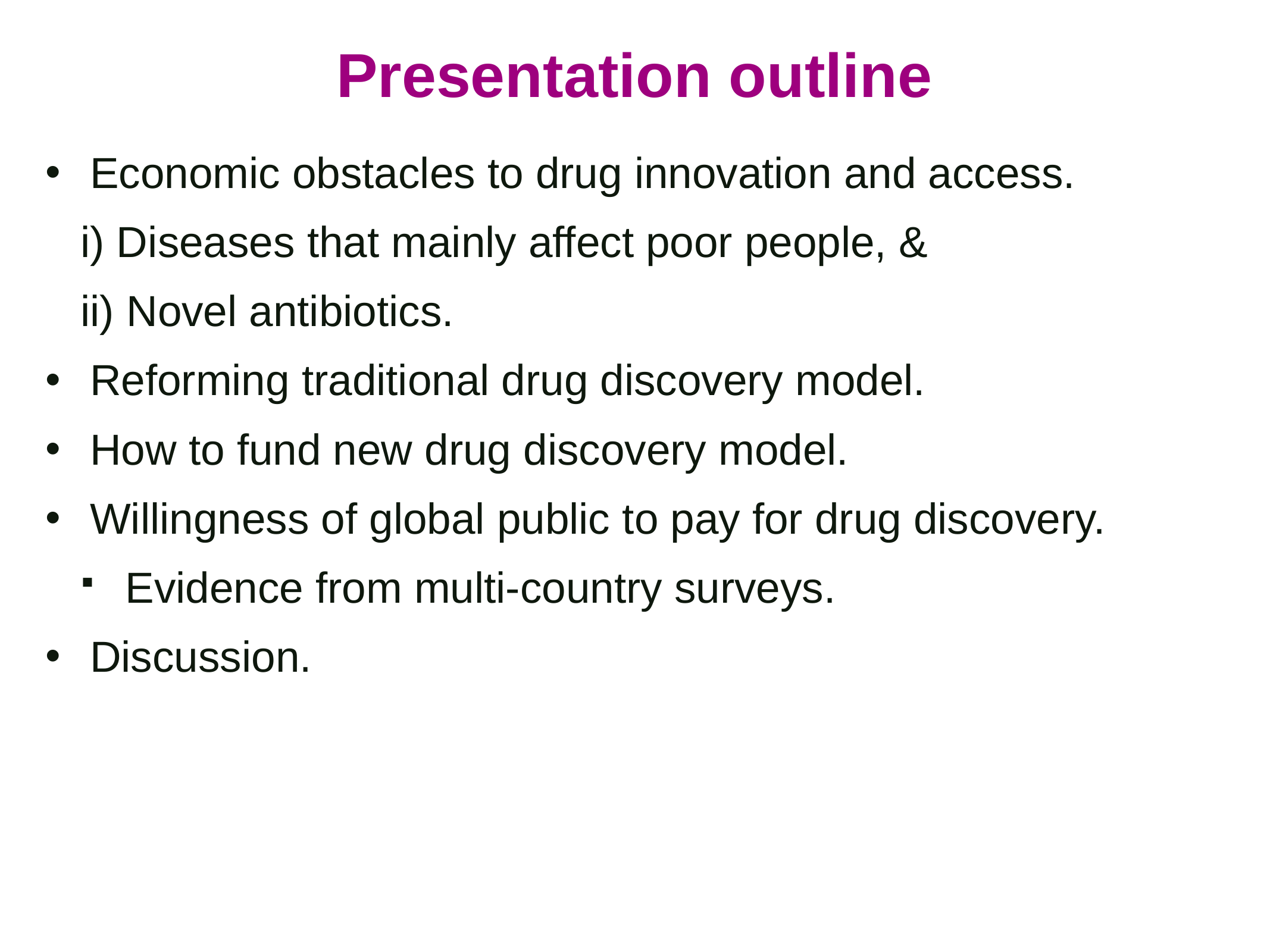

# Presentation outline
Economic obstacles to drug innovation and access.
i) Diseases that mainly affect poor people, &
ii) Novel antibiotics.
Reforming traditional drug discovery model.
How to fund new drug discovery model.
Willingness of global public to pay for drug discovery.
Evidence from multi-country surveys.
Discussion.